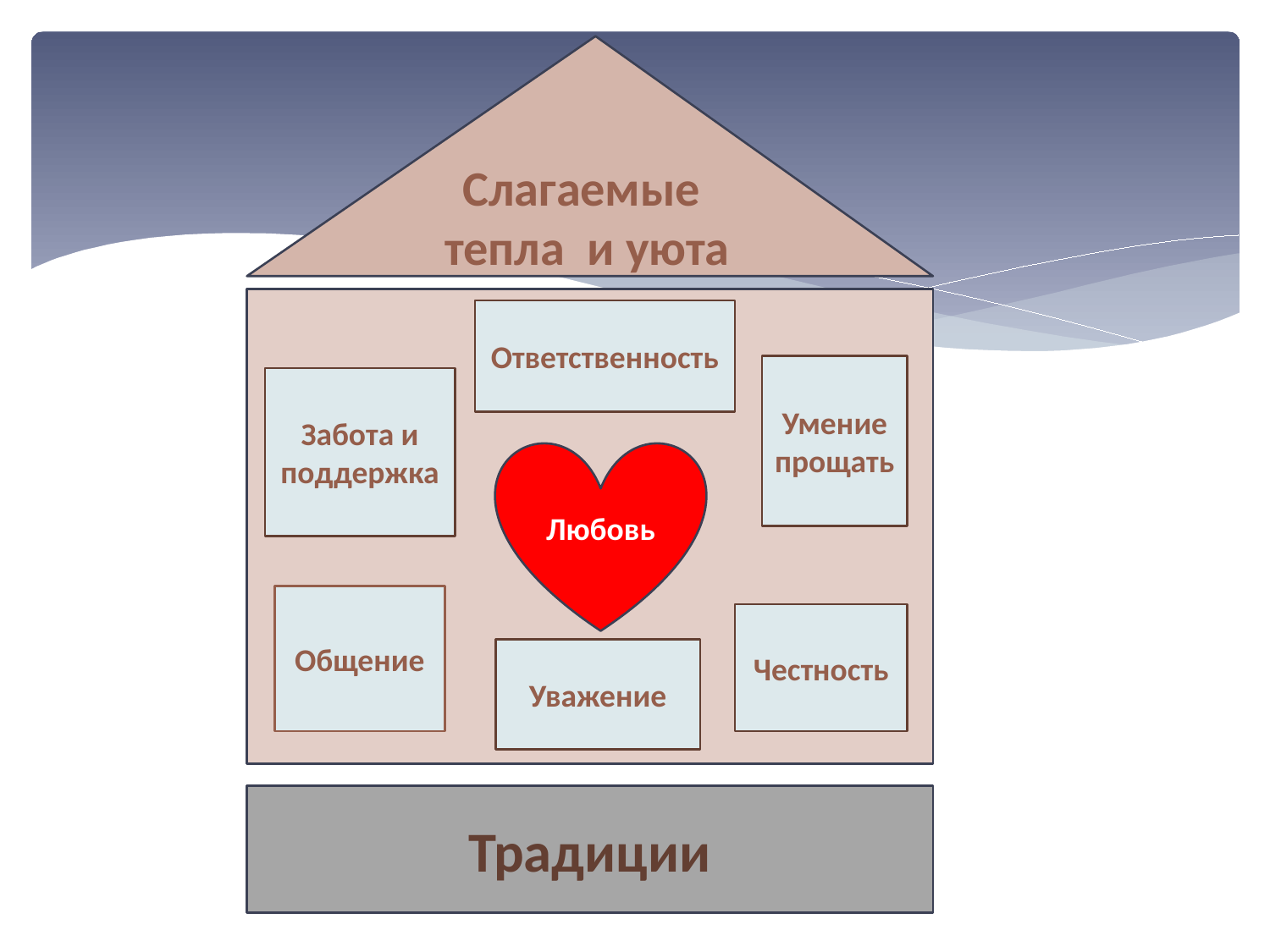

Слагаемые   тепла  и уюта
#

Ответственность
Умение прощать
Забота и поддержка
Любовь
Общение
Честность
Уважение
Традиции